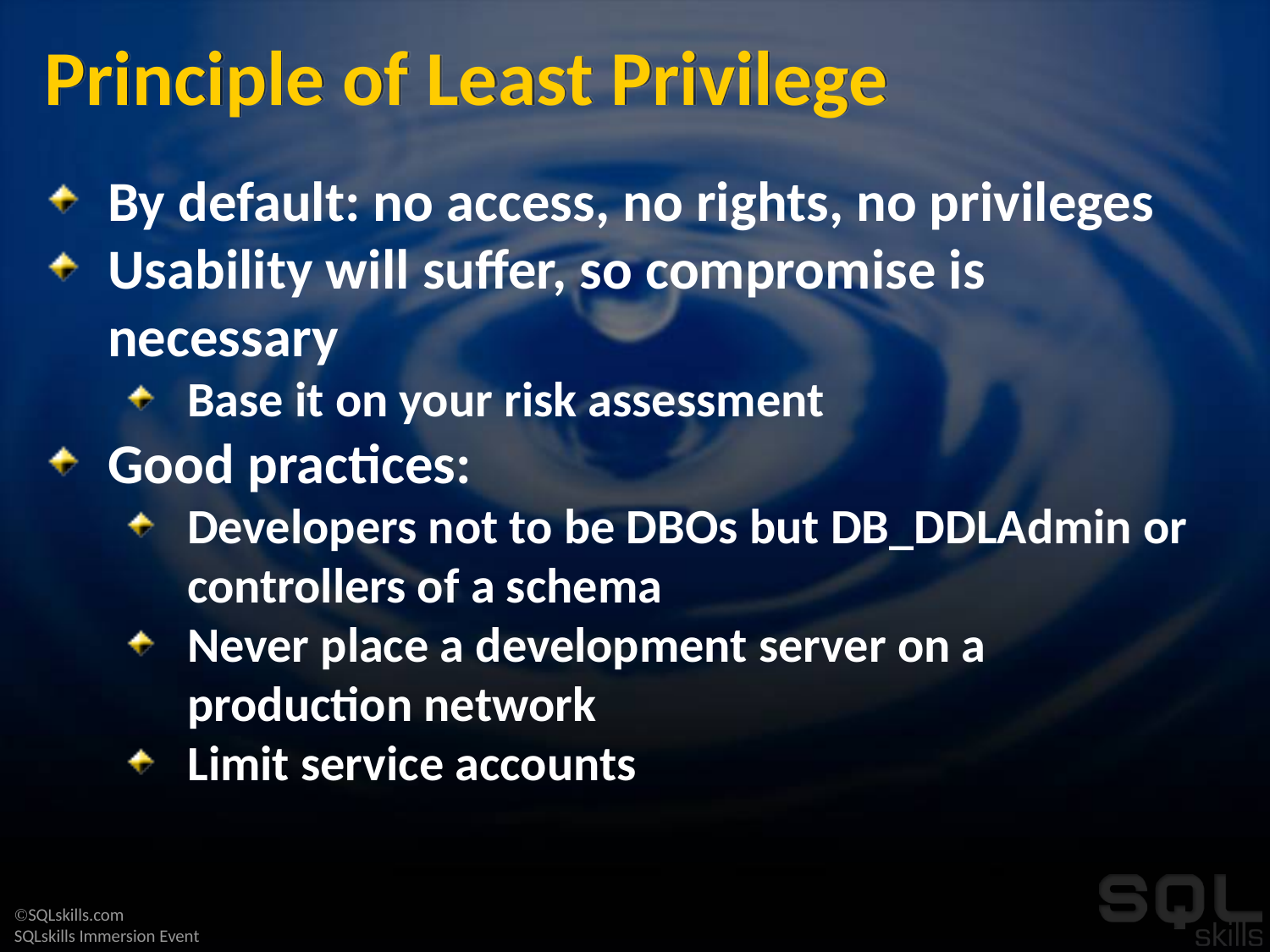

# Principle of Least Privilege
By default: no access, no rights, no privileges
Usability will suffer, so compromise is necessary
Base it on your risk assessment
Good practices:
Developers not to be DBOs but DB_DDLAdmin or controllers of a schema
Never place a development server on a production network
Limit service accounts